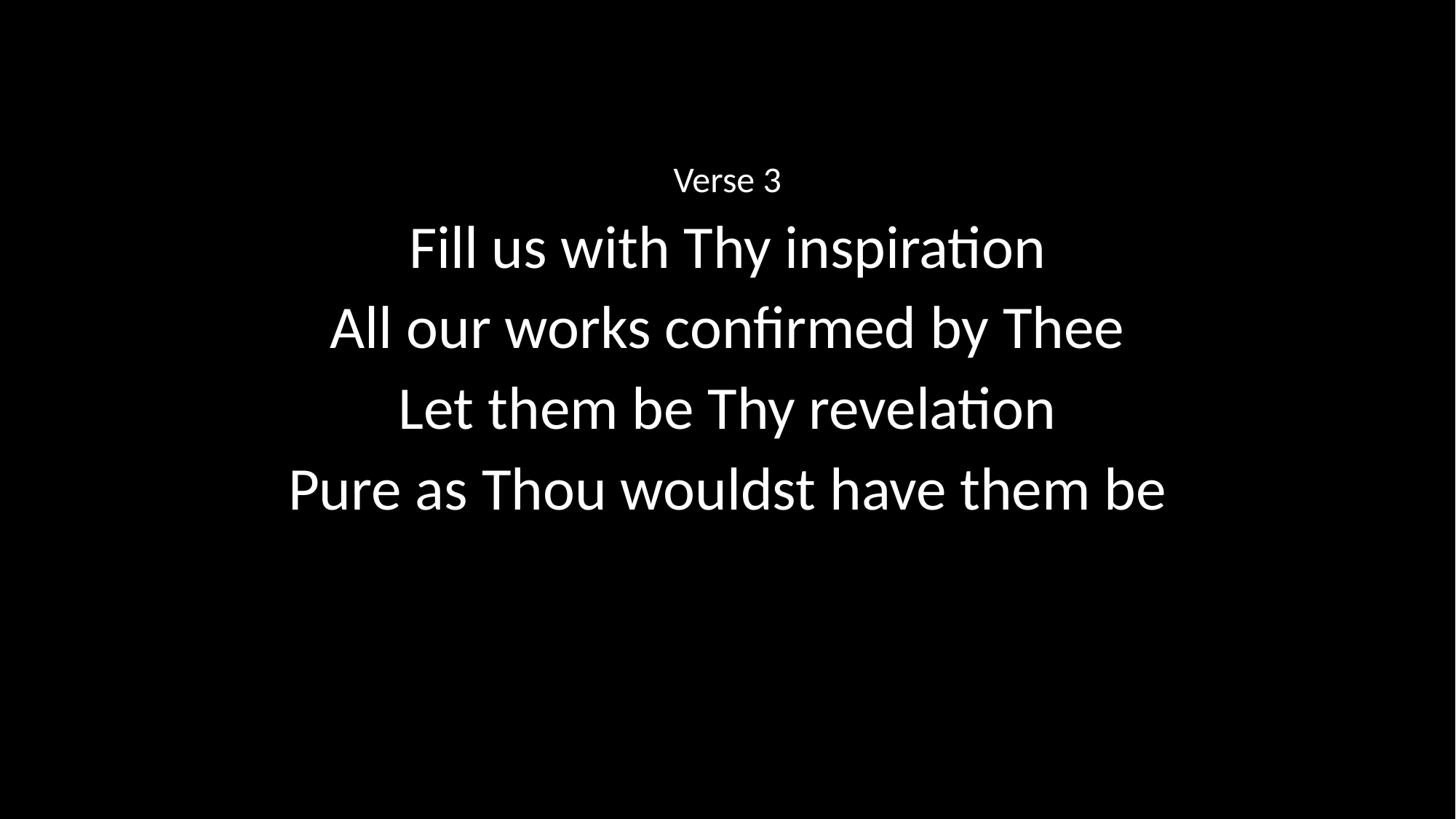

Verse 3
Fill us with Thy inspiration
All our works confirmed by Thee
Let them be Thy revelation
Pure as Thou wouldst have them be